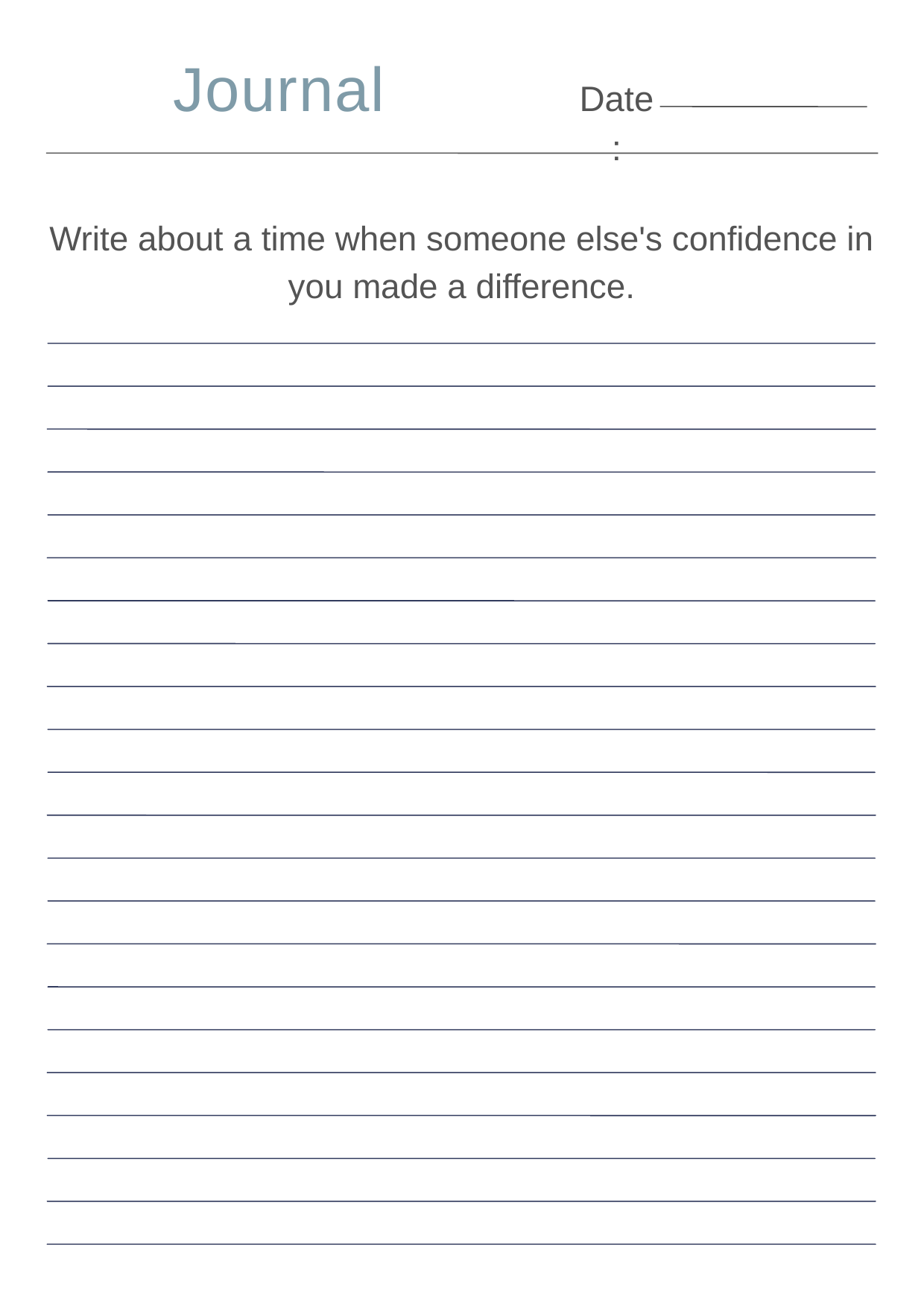

Journal
Date:

Write about a time when someone else's confidence in you made a difference.